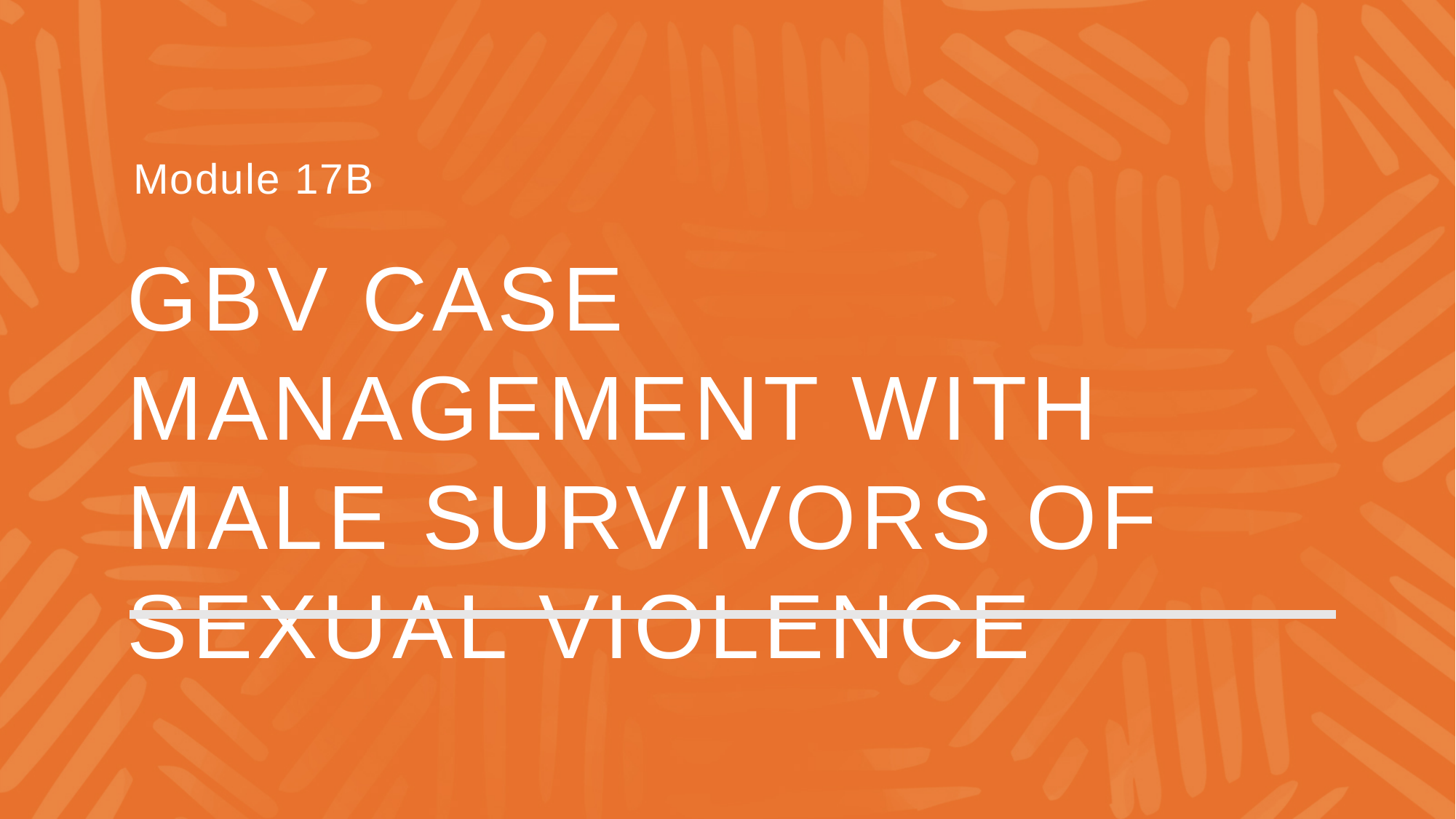

Module 17B
# Gbv case management with male survivors of sexual violence